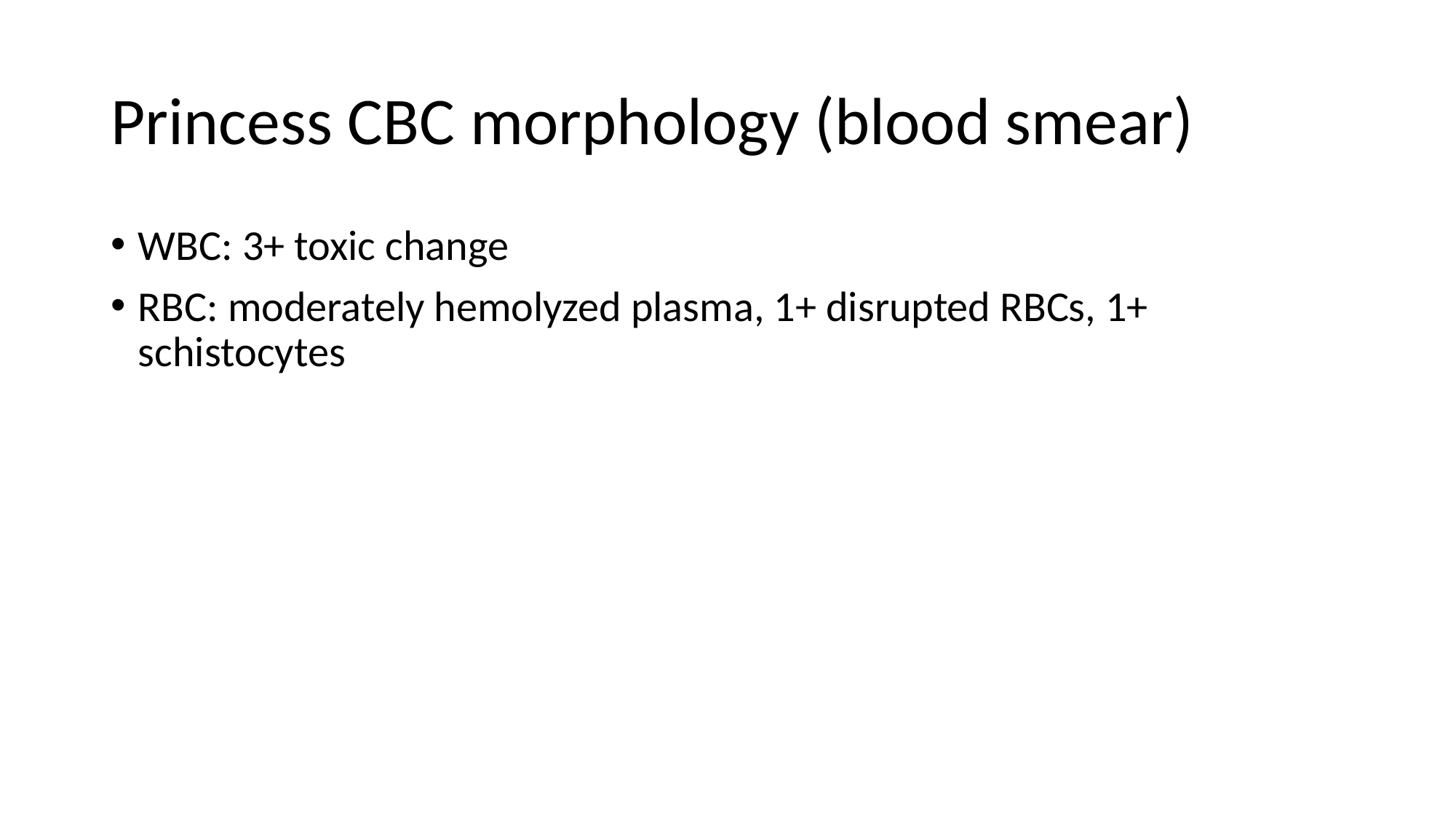

# Princess CBC morphology (blood smear)
WBC: 3+ toxic change
RBC: moderately hemolyzed plasma, 1+ disrupted RBCs, 1+ schistocytes